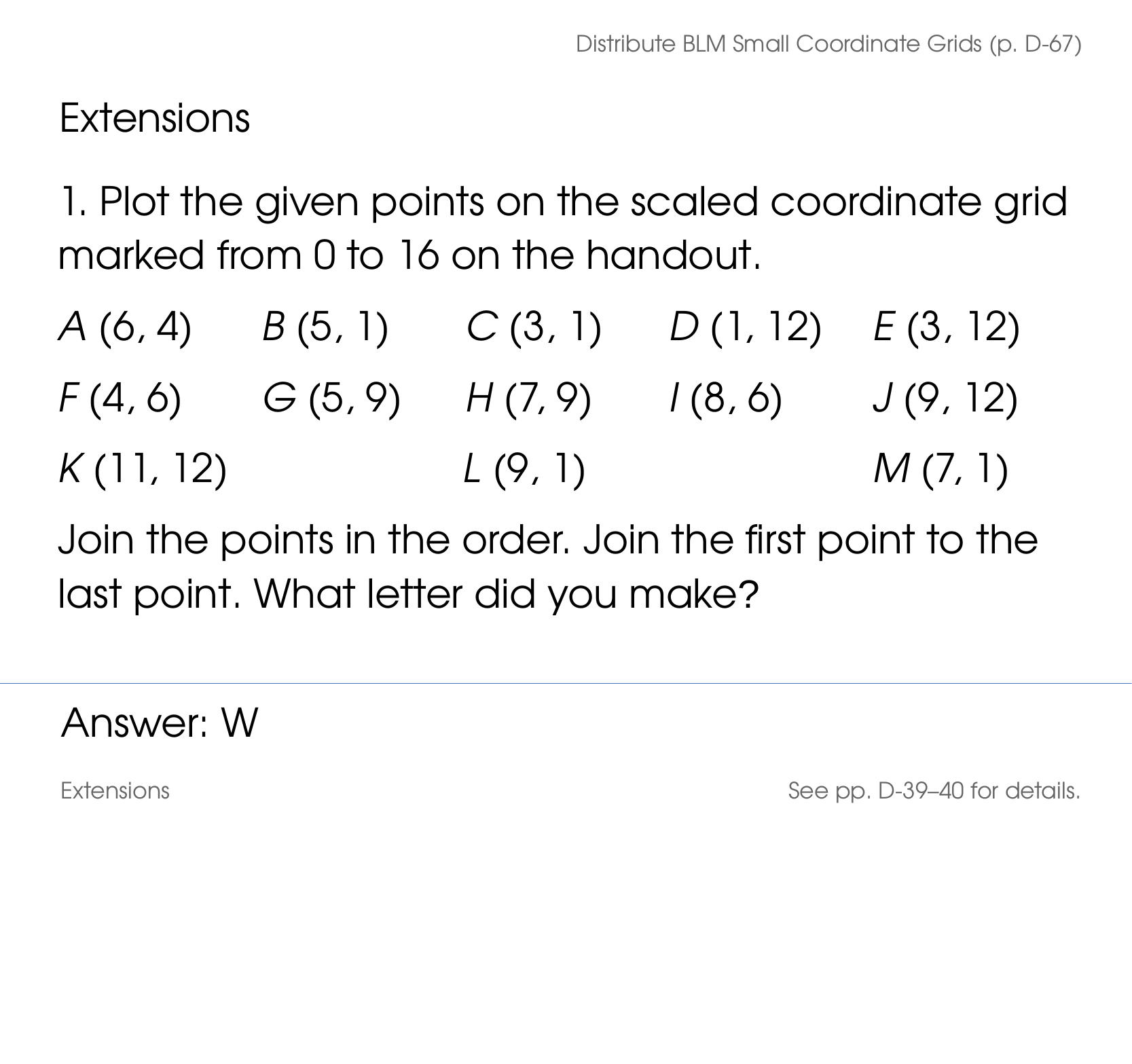

Distribute BLM Small Coordinate Grids (p. D-67)
Extensions
1. Plot the given points on the scaled coordinate grid marked from 0 to 16 on the handout.
A (6, 4) 	B (5, 1) 	C (3, 1) 	D (1, 12) 	E (3, 12)
F (4, 6)	G (5, 9) 	H (7, 9)	I (8, 6)	J (9, 12)
K (11, 12)		         L (9, 1)			M (7, 1)
Join the points in the order. Join the first point to the last point. What letter did you make?
Answer: W
Extensions
See pp. D-39–40 for details.